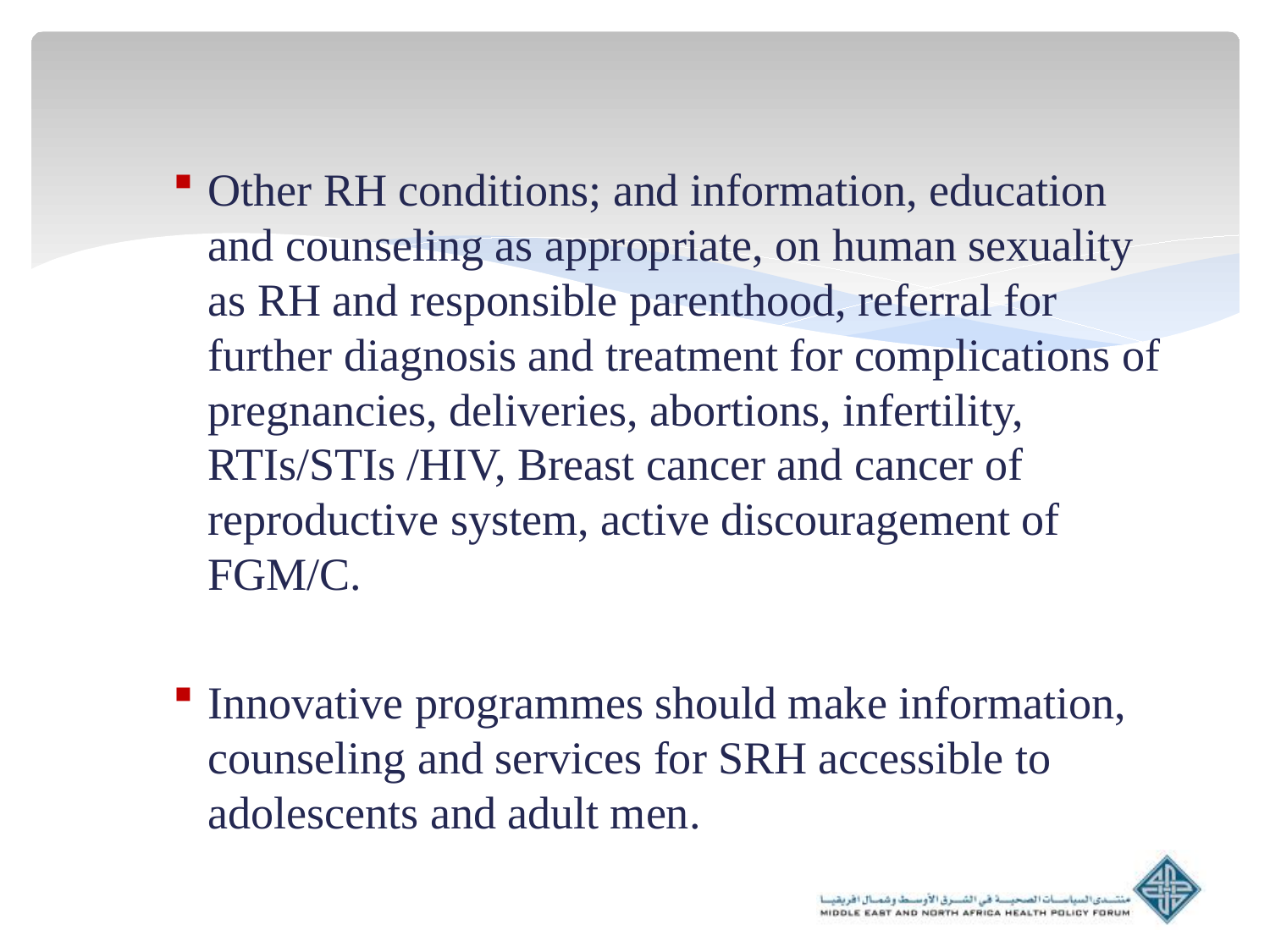

Other RH conditions; and information, education and counseling as appropriate, on human sexuality as RH and responsible parenthood, referral for further diagnosis and treatment for complications of pregnancies, deliveries, abortions, infertility, RTIs/STIs /HIV, Breast cancer and cancer of reproductive system, active discouragement of FGM/C.

Innovative programmes should make information, counseling and services for SRH accessible to adolescents and adult men.